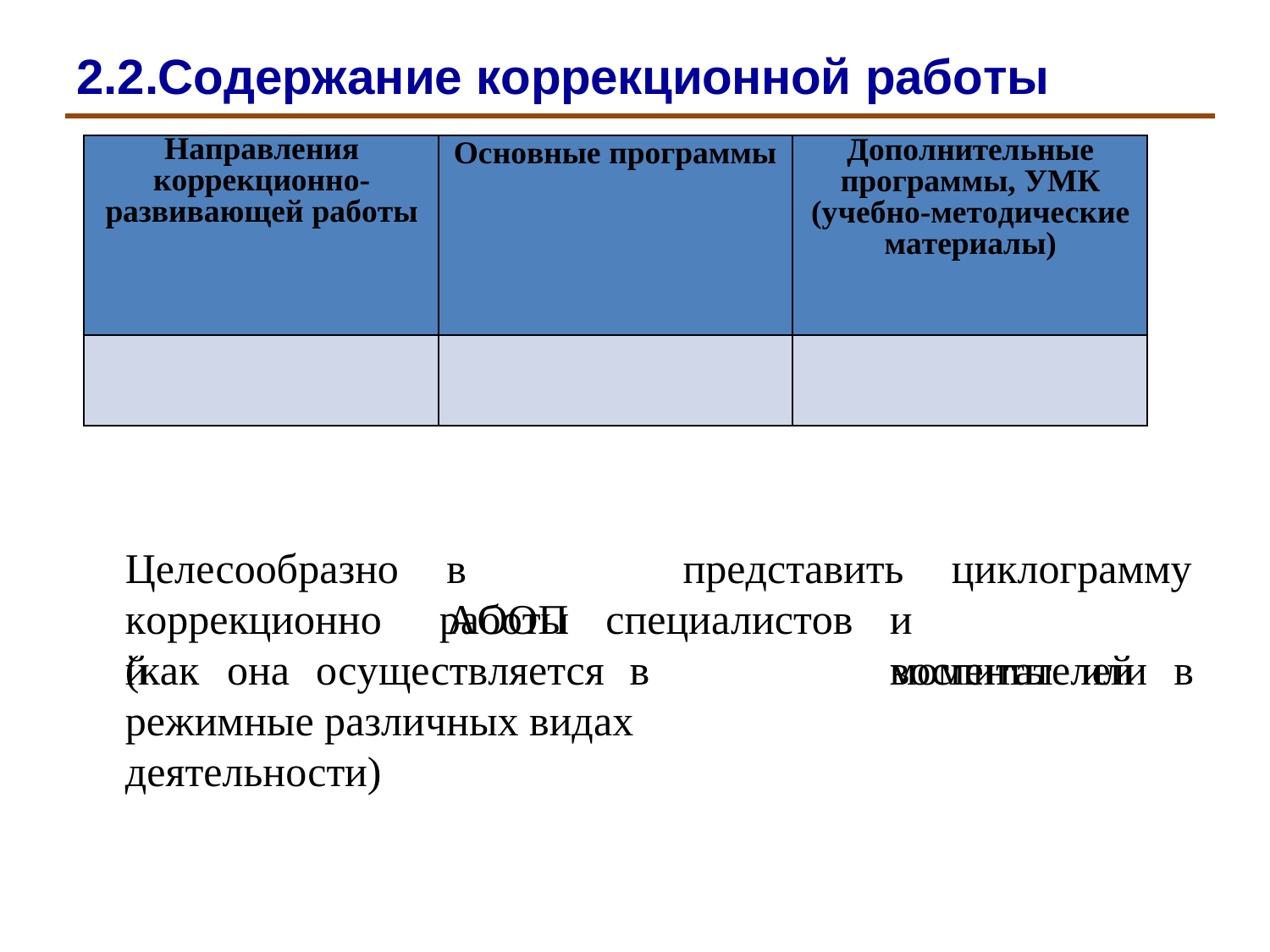

# 2.2.Содержание коррекционной работы
| Направления коррекционно- развивающей работы | Основные программы | Дополнительные программы, УМК (учебно-методические материалы) |
| --- | --- | --- |
|  |  |  |
Целесообразно
коррекционной
в	АООП
представить
циклограмму
и	воспитателей
работы
специалистов
(как	она	осуществляется	в	режимные различных видах деятельности)
моменты	или	в